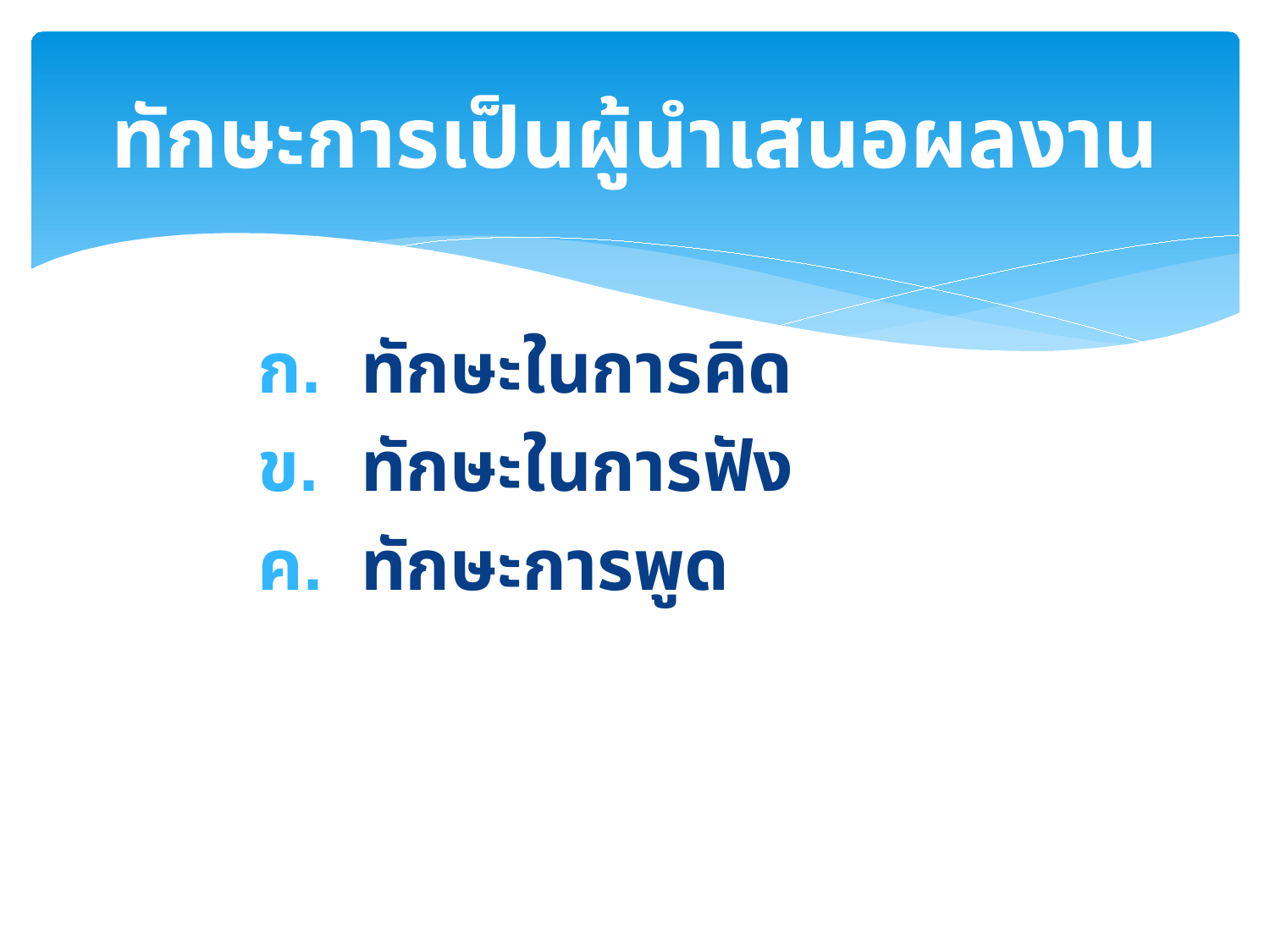

# ทักษะการเป็นผู้นำเสนอผลงาน
ทักษะในการคิด
ทักษะในการฟัง
ทักษะการพูด